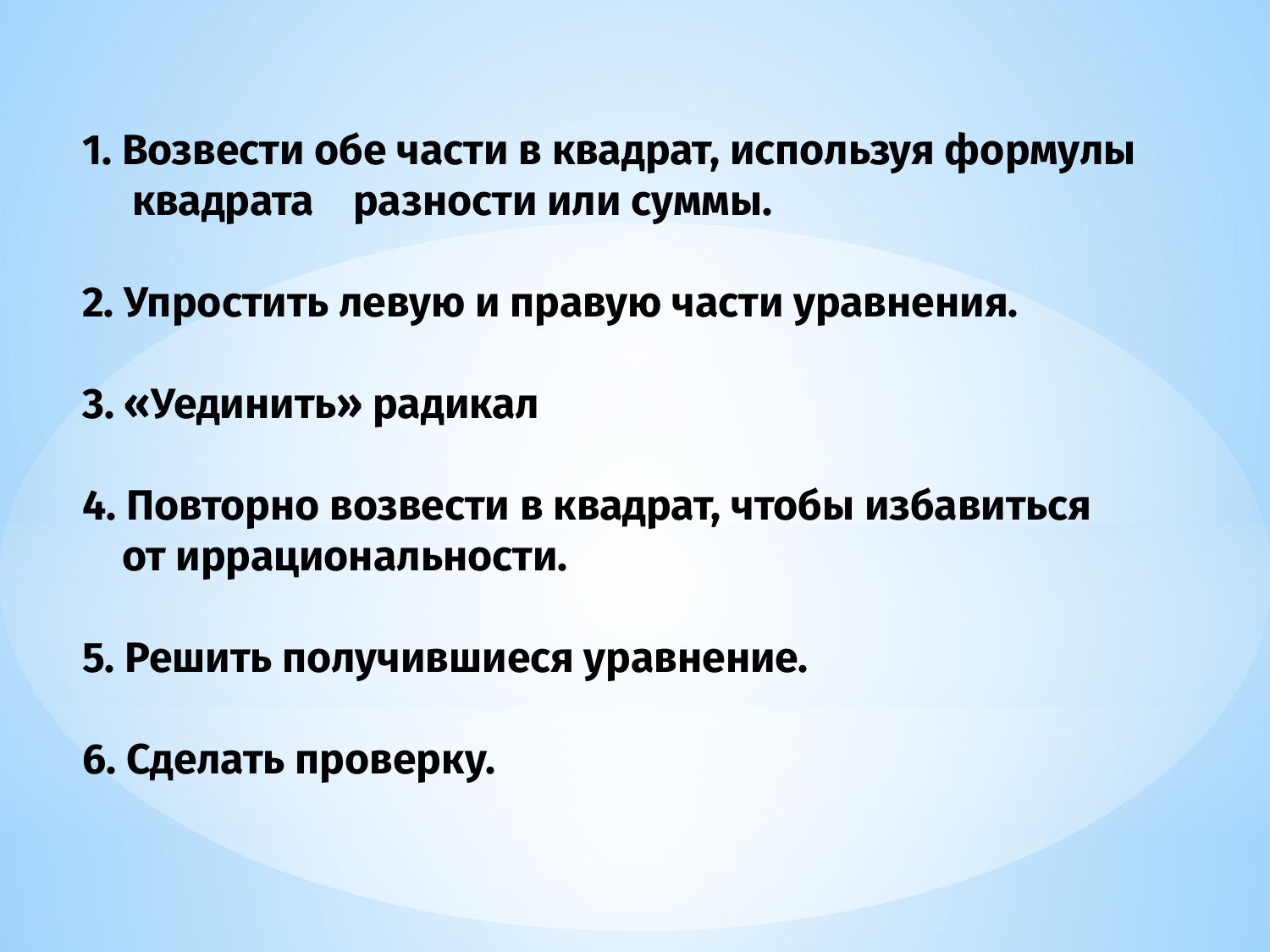

1. Возвести обе части в квадрат, используя формулы
     квадрата    разности или суммы.

2. Упростить левую и правую части уравнения.

3. «Уединить» радикал

4. Повторно возвести в квадрат, чтобы избавиться
    от иррациональности.

5. Решить получившиеся уравнение.

6. Сделать проверку.